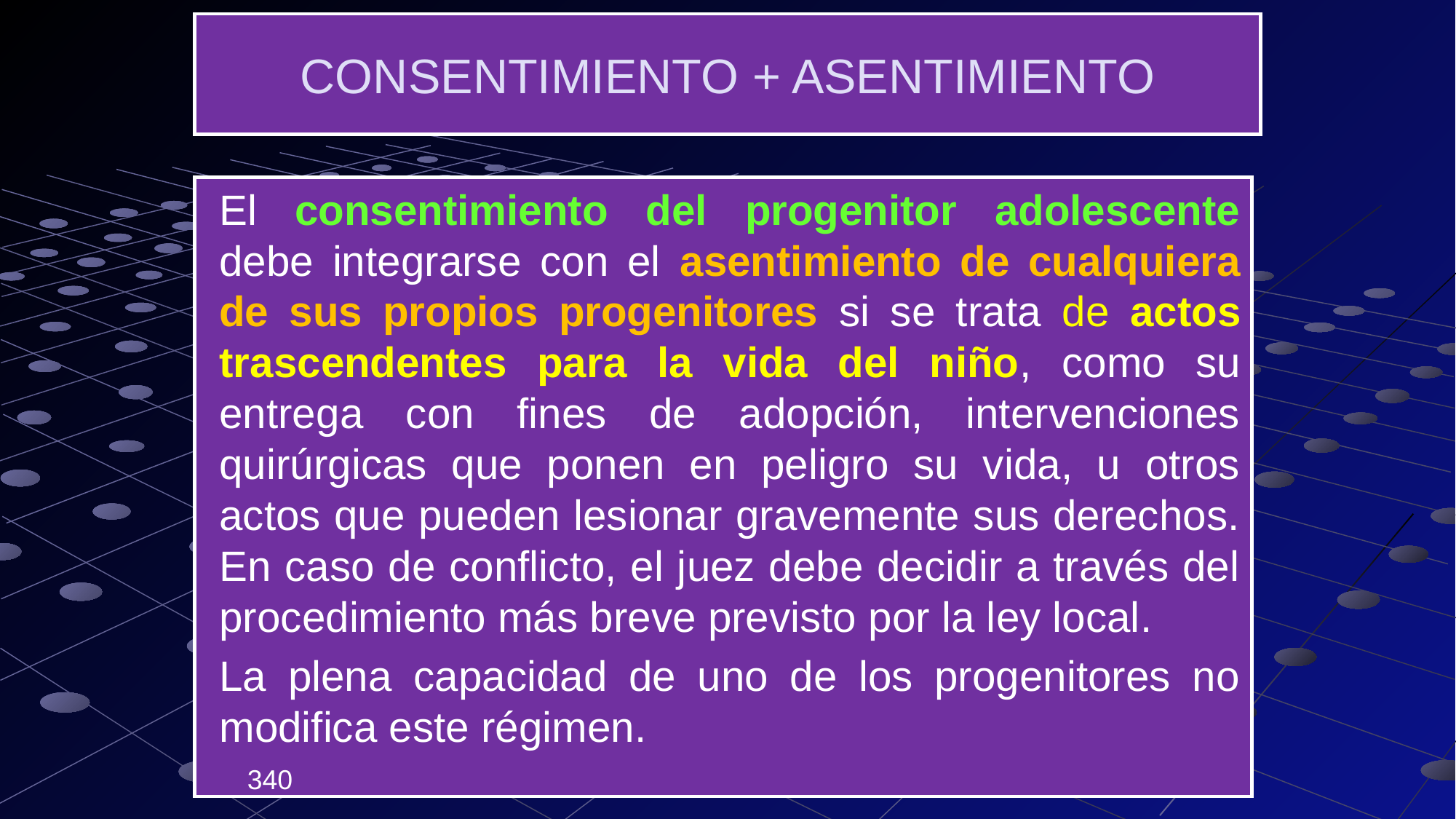

# CONSENTIMIENTO + ASENTIMIENTO
El consentimiento del progenitor adolescente debe integrarse con el asentimiento de cualquiera de sus propios progenitores si se trata de actos trascendentes para la vida del niño, como su entrega con fines de adopción, intervenciones quirúrgicas que ponen en peligro su vida, u otros actos que pueden lesionar gravemente sus derechos. En caso de conflicto, el juez debe decidir a través del procedimiento más breve previsto por la ley local.
La plena capacidad de uno de los progenitores no modifica este régimen.

340